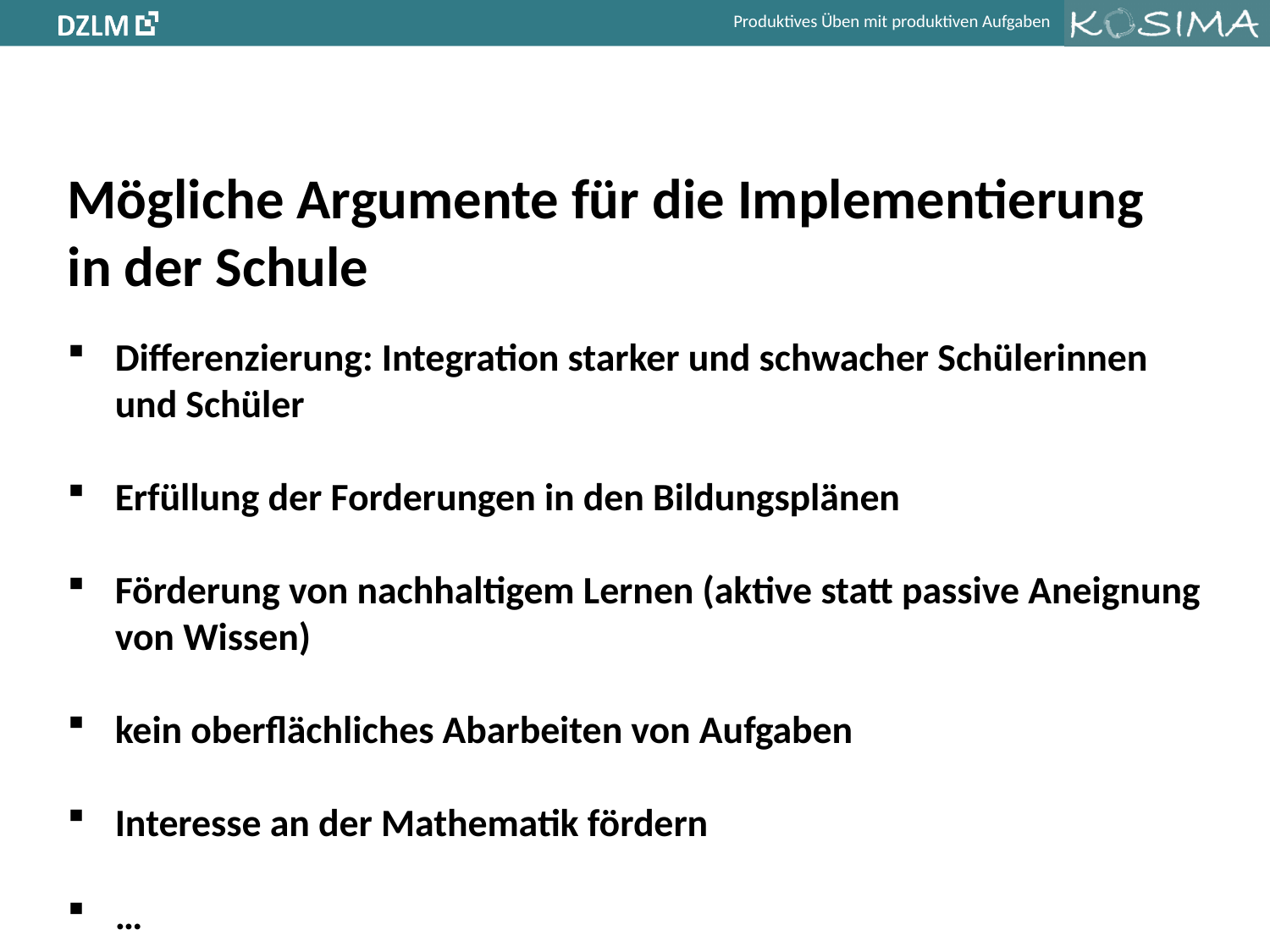

Mögliche Argumente für die Implementierung
in der Schule
Differenzierung: Integration starker und schwacher Schülerinnen
und Schüler
Erfüllung der Forderungen in den Bildungsplänen
Förderung von nachhaltigem Lernen (aktive statt passive Aneignung von Wissen)
kein oberflächliches Abarbeiten von Aufgaben
Interesse an der Mathematik fördern
…